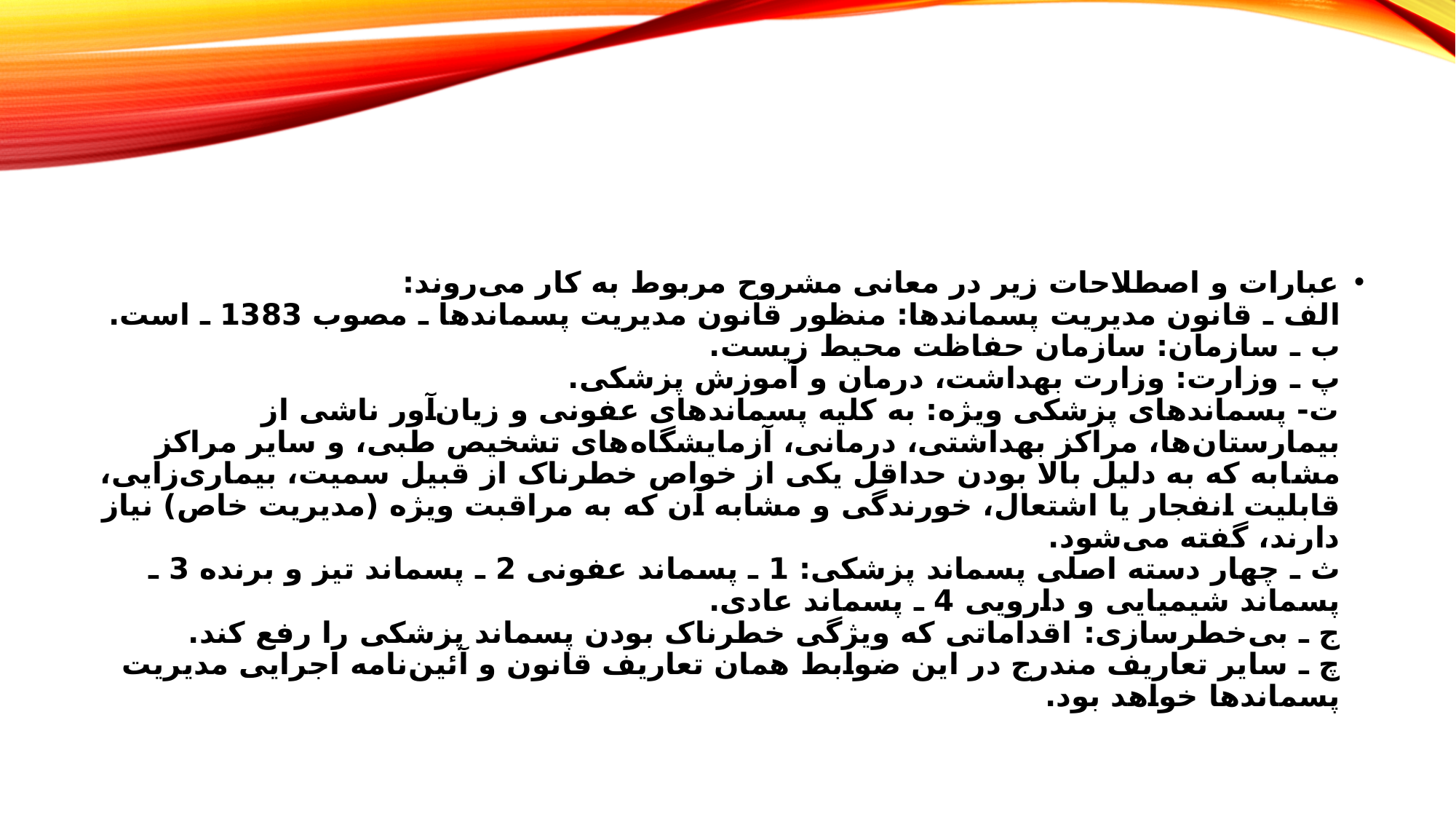

عبارات و اصطلاحات زیر در معانی مشروح مربوط به کار می‌روند:
الف ـ قانون مدیریت پسماندها: منظور قانون مدیریت پسماندها ـ مصوب 1383 ـ است.
ب ـ سازمان: سازمان حفاظت محیط زیست.
پ ـ وزارت: وزارت بهداشت، درمان و آموزش پزشکی.
ت- پسماندهای پزشکی ویژه: به کلیه پسماندهای عفونی و زیان‌آور ناشی از بیمارستان‌ها، مراکز بهداشتی، درمانی، آزمایشگاه‌های تشخیص طبی، و سایر مراکز مشابه که به دلیل بالا بودن حداقل یکی از خواص خطرناک از قبیل سمیت، بیماری‌زایی، قابلیت انفجار یا اشتعال، خورندگی و مشابه آن که به مراقبت ویژه (مدیریت خاص) نیاز دارند، گفته می‌شود.
ث ـ چهار دسته اصلی پسماند پزشکی: 1 ـ پسماند عفونی 2 ـ پسماند تیز و برنده 3 ـ پسماند شیمیایی و دارویی 4 ـ پسماند عادی.
ج ـ بی‌خطرسازی:‌ اقداماتی که ویژگی خطرناک بودن پسماند پزشکی را رفع کند.
چ ـ سایر تعاریف مندرج در این ضوابط همان تعاریف قانون و آئین‌نامه اجرایی مدیریت پسماندها خواهد بود.